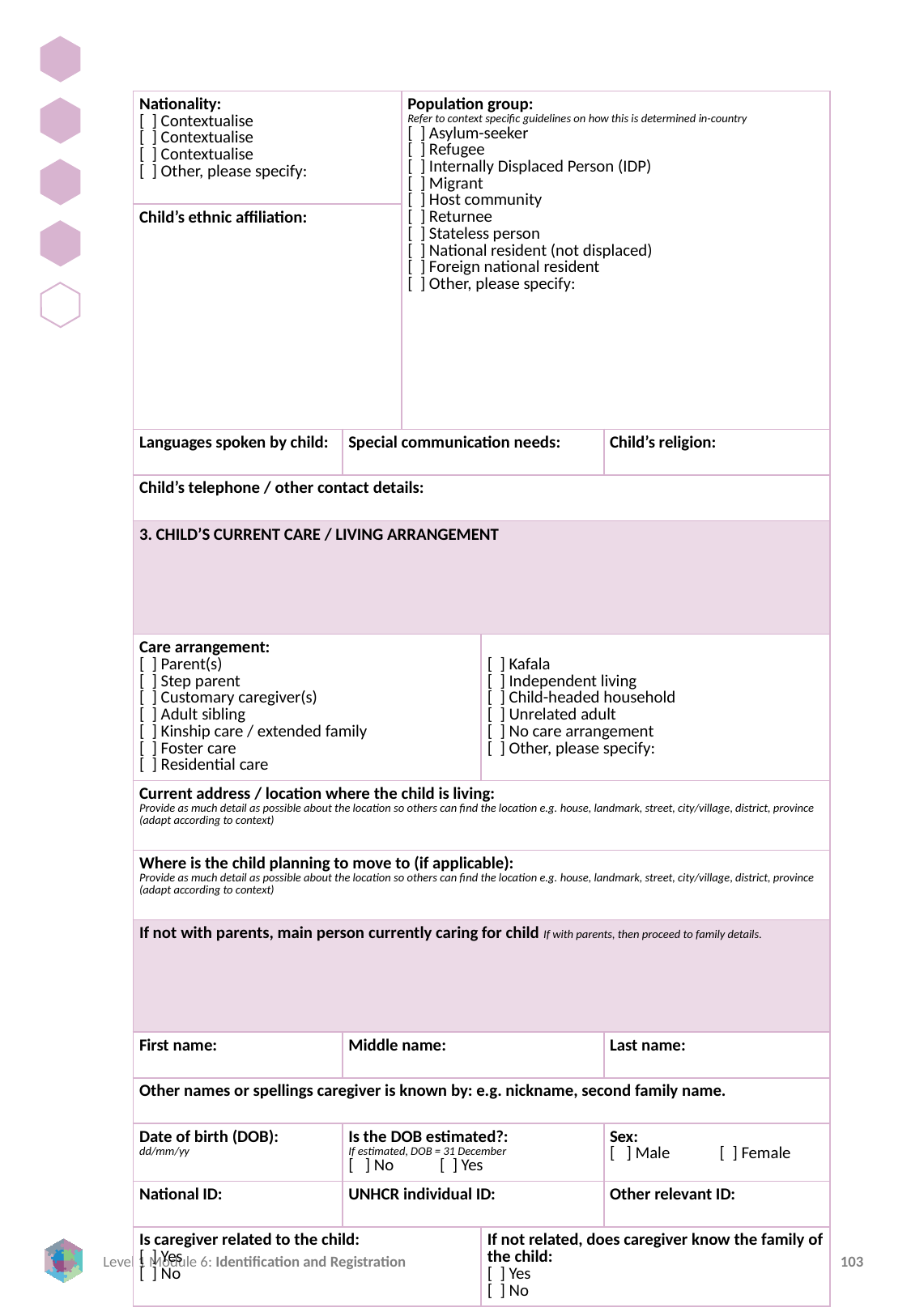

| Nationality: [ ] Contextualise [ ] Contextualise [ ] Contextualise [ ] Other, please specify: |  | Population group: Refer to context specific guidelines on how this is determined in-country [ ] Asylum-seeker [ ] Refugee [ ] Internally Displaced Person (IDP) [ ] Migrant [ ] Host community [ ] Returnee [ ] Stateless person [ ] National resident (not displaced) [ ] Foreign national resident [ ] Other, please specify: | Population group: Refer to context specific guidelines on how this is determined in-country [ ] Asylum-seeker [ ] Refugee [ ] Internally Displaced Person (IDP) [ ] Migrant [ ] Host community [ ] Returnee [ ] Stateless person [ ] National resident (not displaced) [ ] Foreign national resident [ ] Other, please specify: |  |
| --- | --- | --- | --- | --- |
| Child’s ethnic affiliation: |  |  |  |  |
| Languages spoken by child: | Special communication needs: |  |  | Child’s religion: |
| Child’s telephone / other contact details: |  |  |  |  |
| 3. CHILD’S CURRENT CARE / LIVING ARRANGEMENT |  |  |  |  |
| Care arrangement: [ ] Parent(s) [ ] Step parent [ ] Customary caregiver(s) [ ] Adult sibling [ ] Kinship care / extended family [ ] Foster care [ ] Residential care |  |  | [ ] Kafala [ ] Independent living [ ] Child-headed household [ ] Unrelated adult [ ] No care arrangement [ ] Other, please specify: |  |
| Current address / location where the child is living: Provide as much detail as possible about the location so others can find the location e.g. house, landmark, street, city/village, district, province (adapt according to context) |  |  |  |  |
| Where is the child planning to move to (if applicable): Provide as much detail as possible about the location so others can find the location e.g. house, landmark, street, city/village, district, province (adapt according to context) |  |  |  |  |
| If not with parents, main person currently caring for child If with parents, then proceed to family details. |  |  |  |  |
| First name: | Middle name: |  |  | Last name: |
| Other names or spellings caregiver is known by: e.g. nickname, second family name. |  |  |  |  |
| Date of birth (DOB): dd/mm/yy | Is the DOB estimated?: If estimated, DOB = 31 December [ ] No [ ] Yes |  |  | Sex: [ ] Male [ ] Female |
| National ID: | UNHCR individual ID: |  |  | Other relevant ID: |
| Is caregiver related to the child: [ ] Yes [ ] No |  |  | If not related, does caregiver know the family of the child: [ ] Yes [ ] No |  |